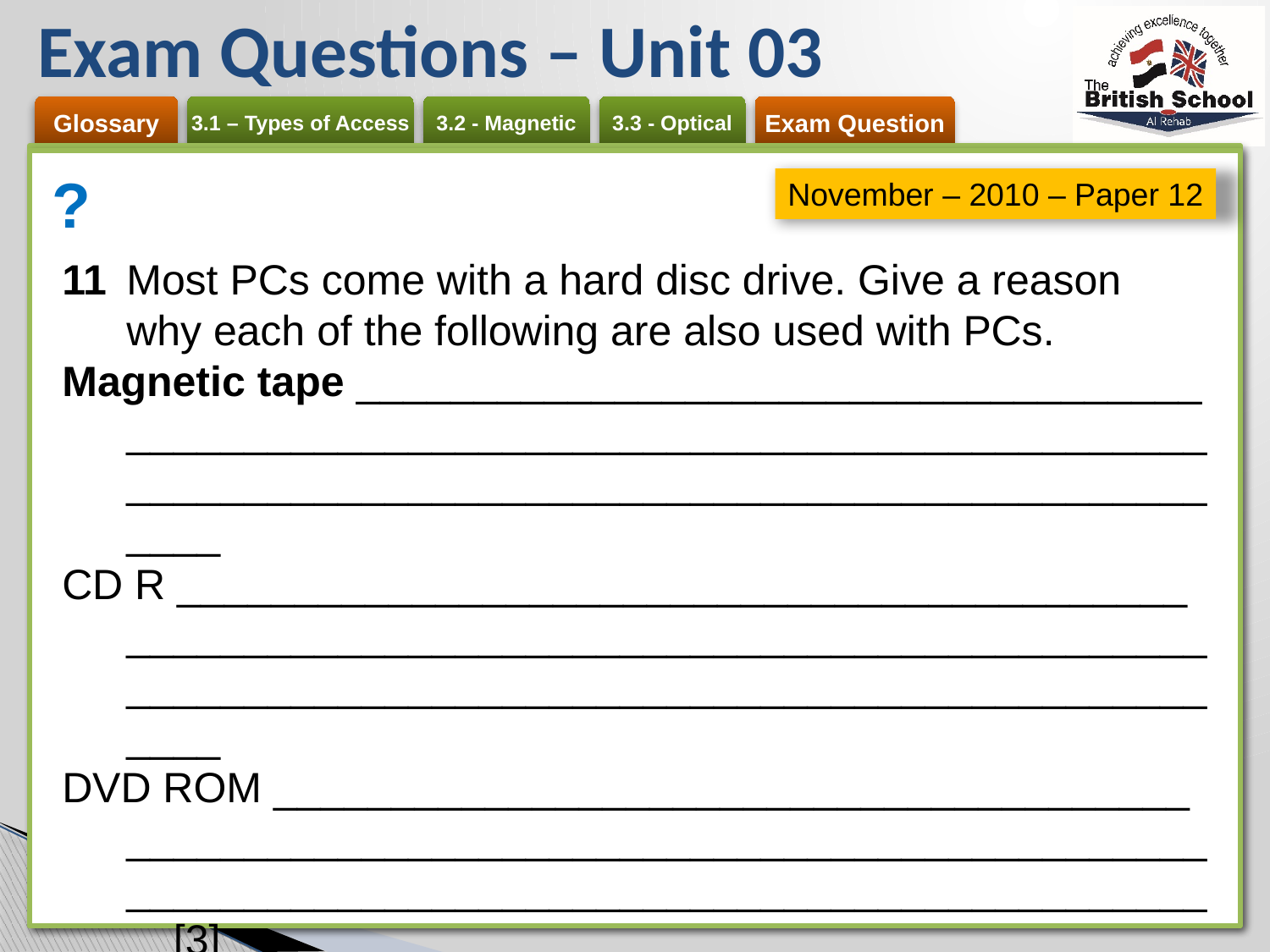

# Exam Questions – Unit 03

?
November – 2010 – Paper 12
11	Most PCs come with a hard disc drive. Give a reason why each of the following are also used with PCs.
Magnetic tape ____________________________________
________________________________________________________________________________________________
CD R ___________________________________________
________________________________________________________________________________________________
DVD ROM _______________________________________
_____________________________________________________________________________________________  [3]